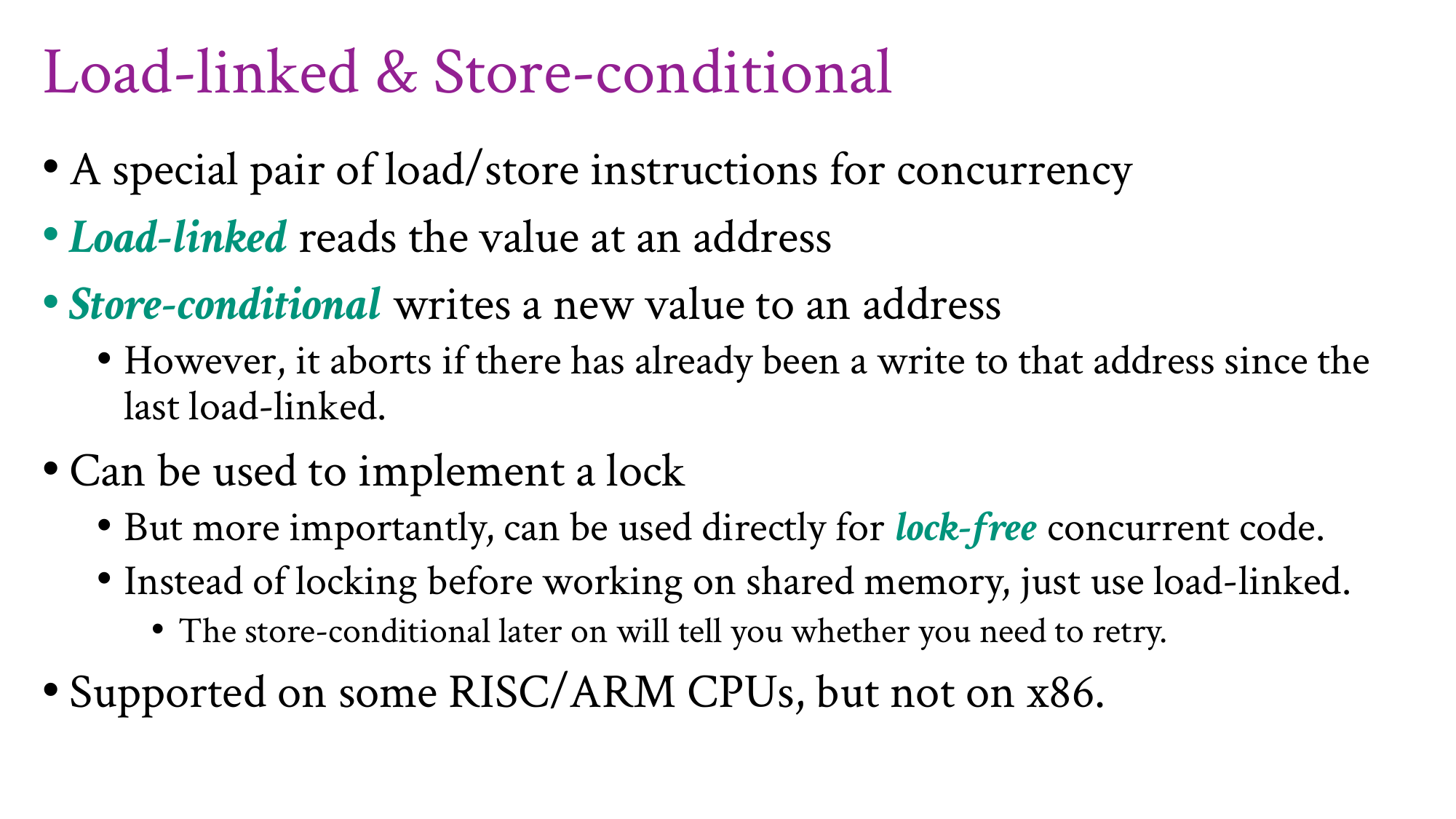

# Load-linked & Store-conditional
A special pair of load/store instructions for concurrency
Load-linked reads the value at an address
Store-conditional writes a new value to an address
However, it aborts if there has already been a write to that address since the last load-linked.
Can be used to implement a lock
But more importantly, can be used directly for lock-free concurrent code.
Instead of locking before working on shared memory, just use load-linked.
The store-conditional later on will tell you whether you need to retry.
Supported on some RISC/ARM CPUs, but not on x86.